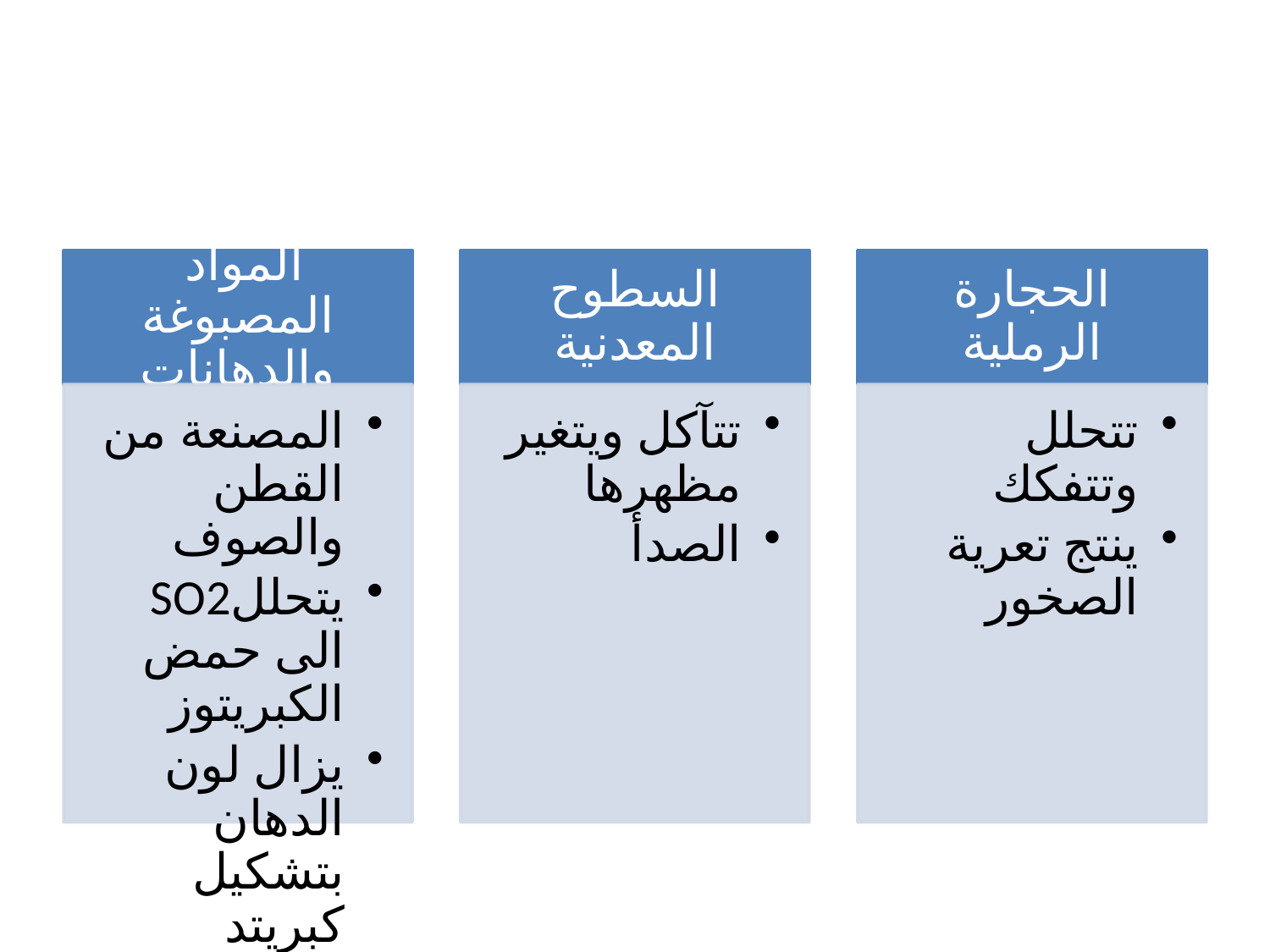

#
المواد  المصبوغة والدهانات
المصنعة من القطن والصوف
يتحللSO2 الى حمض الكبريتوز
يزال لون الدهان بتشكيل كبريتد الرصاص
السطوح المعدنية
تتآكل ويتغير مظهرها
الصدأ
الحجارة الرملية
تتحلل وتتفكك
ينتج تعرية الصخور